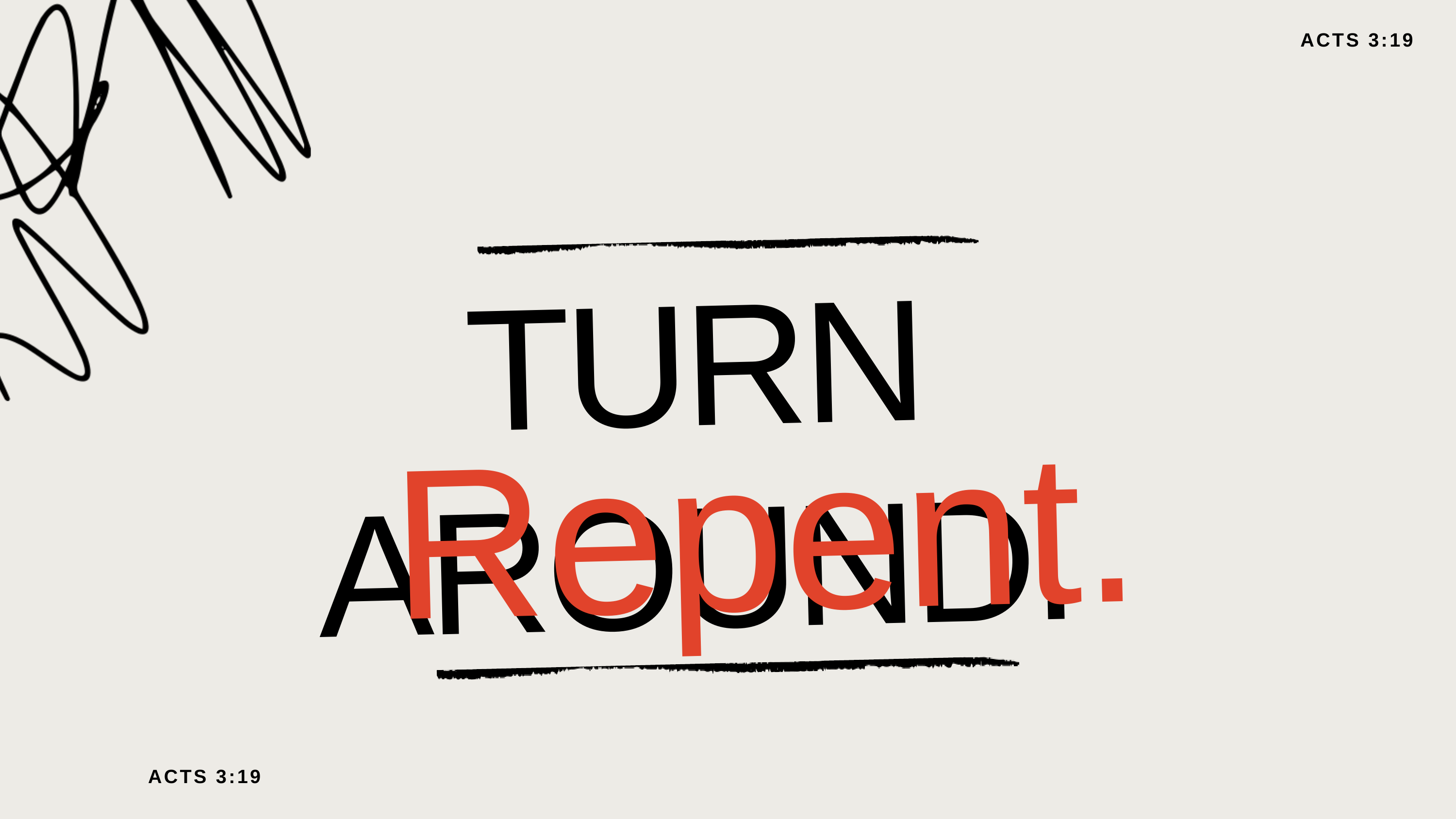

ACTS 3:19

TURN AROUND.
Repent.

ACTS 3:19